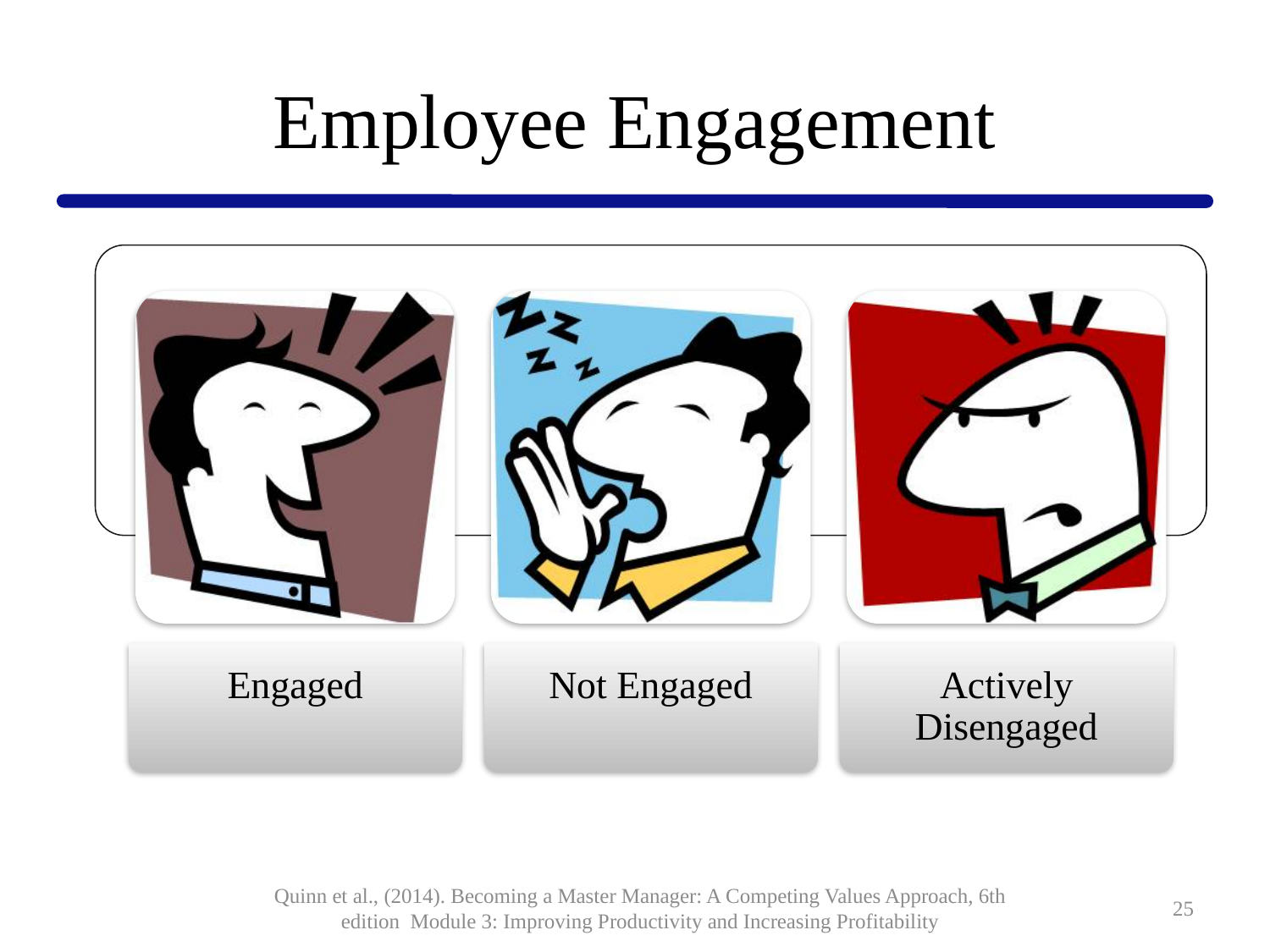

# Employee Engagement
Engaged
Not Engaged
Actively Disengaged
Quinn et al., (2014). Becoming a Master Manager: A Competing Values Approach, 6th edition  Module 3: Improving Productivity and Increasing Profitability
25